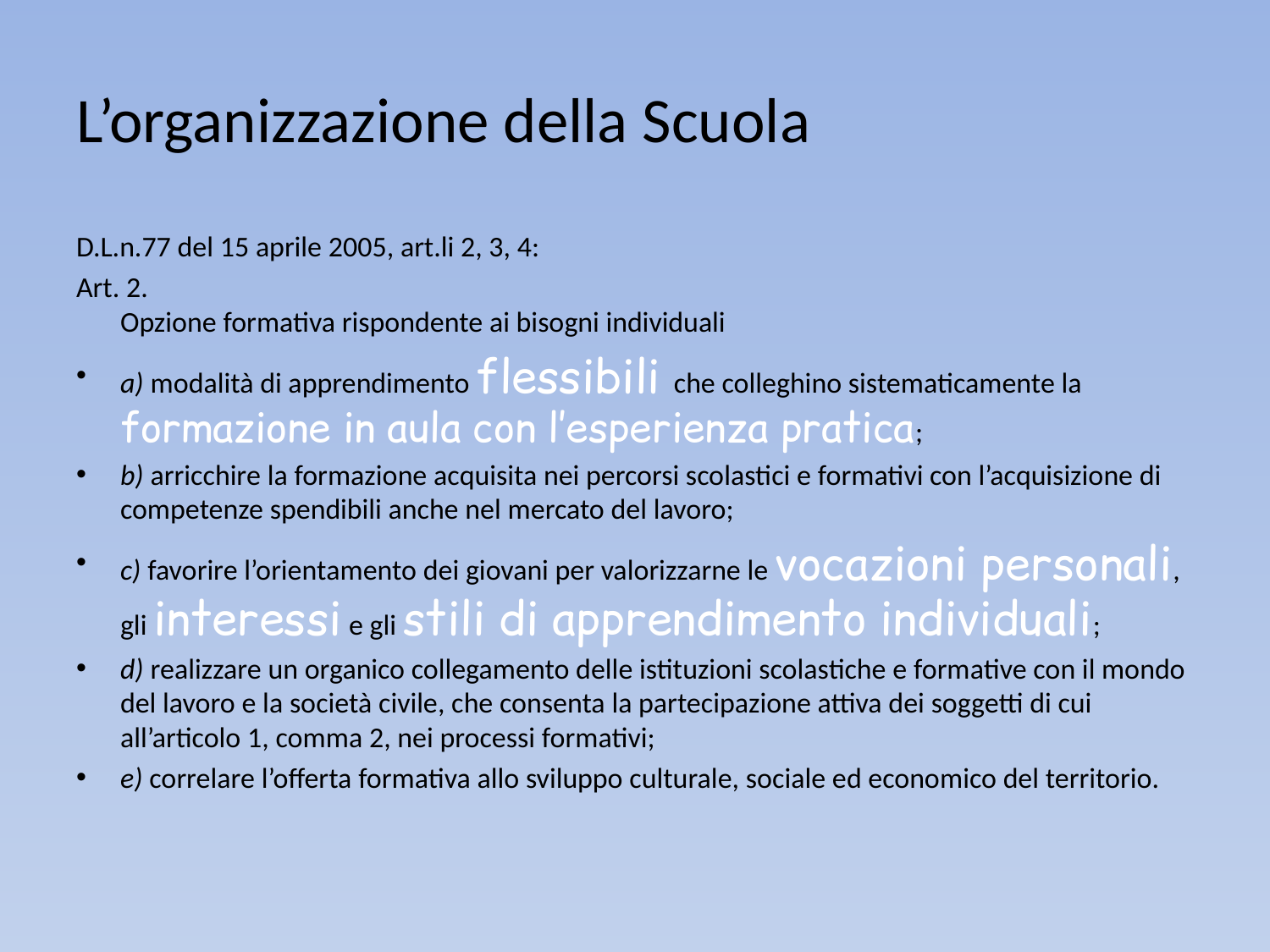

# L’organizzazione della Scuola
D.L.n.77 del 15 aprile 2005, art.li 2, 3, 4:
Art. 2.
Opzione formativa rispondente ai bisogni individuali
a) modalità di apprendimento flessibili  che colleghino sistematicamente la formazione in aula con l’esperienza pratica;
b) arricchire la formazione acquisita nei percorsi scolastici e formativi con l’acquisizione di competenze spendibili anche nel mercato del lavoro;
c) favorire l’orientamento dei giovani per valorizzarne le vocazioni personali, gli interessi e gli stili di apprendimento individuali;
d) realizzare un organico collegamento delle istituzioni scolastiche e formative con il mondo del lavoro e la società civile, che consenta la partecipazione attiva dei soggetti di cui all’articolo 1, comma 2, nei processi formativi;
e) correlare l’offerta formativa allo sviluppo culturale, sociale ed economico del territorio.